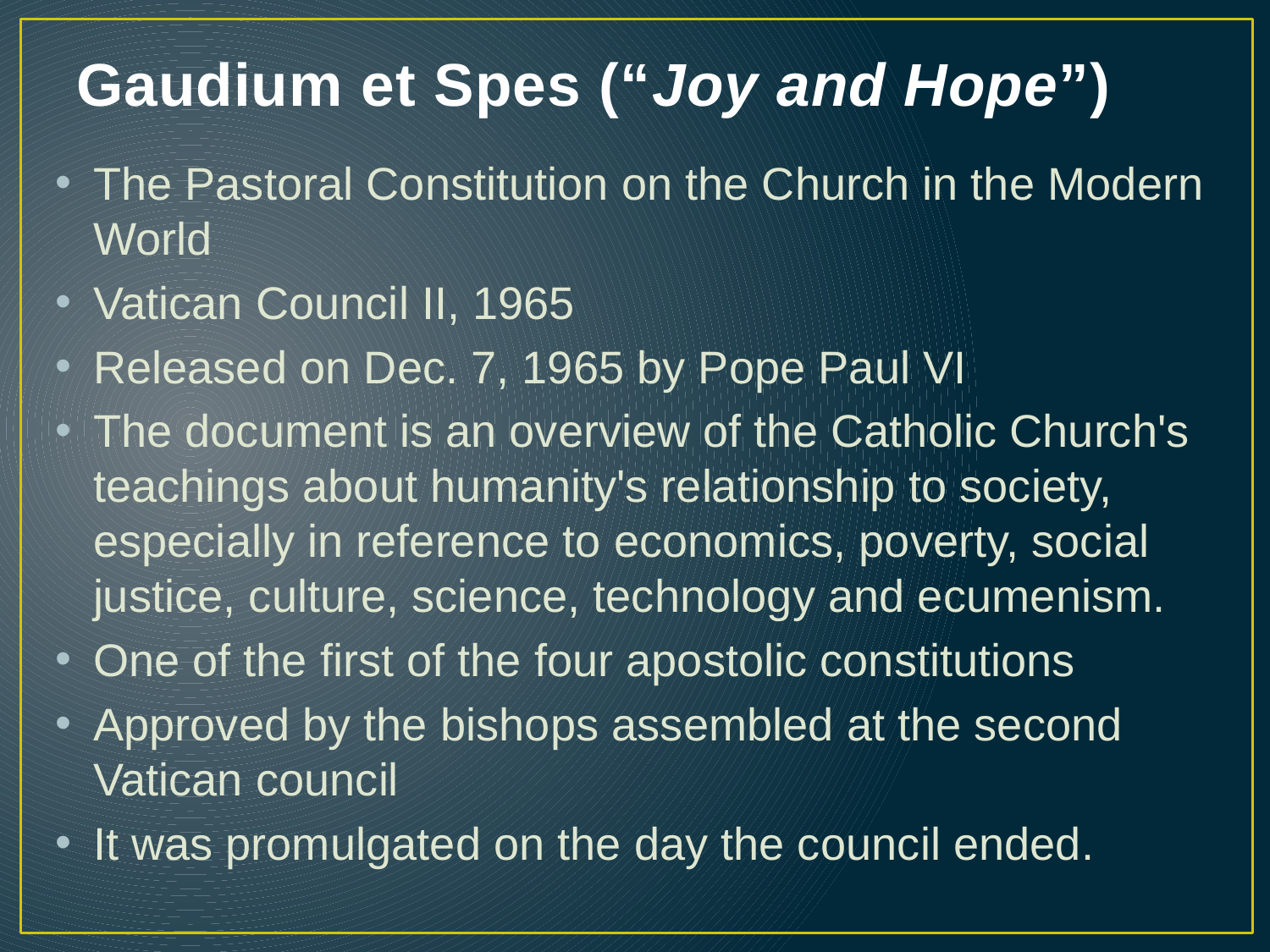

# Gaudium et Spes (“Joy and Hope”)
The Pastoral Constitution on the Church in the Modern World
Vatican Council II, 1965
Released on Dec. 7, 1965 by Pope Paul VI
The document is an overview of the Catholic Church's teachings about humanity's relationship to society, especially in reference to economics, poverty, social justice, culture, science, technology and ecumenism.
One of the first of the four apostolic constitutions
Approved by the bishops assembled at the second Vatican council
It was promulgated on the day the council ended.